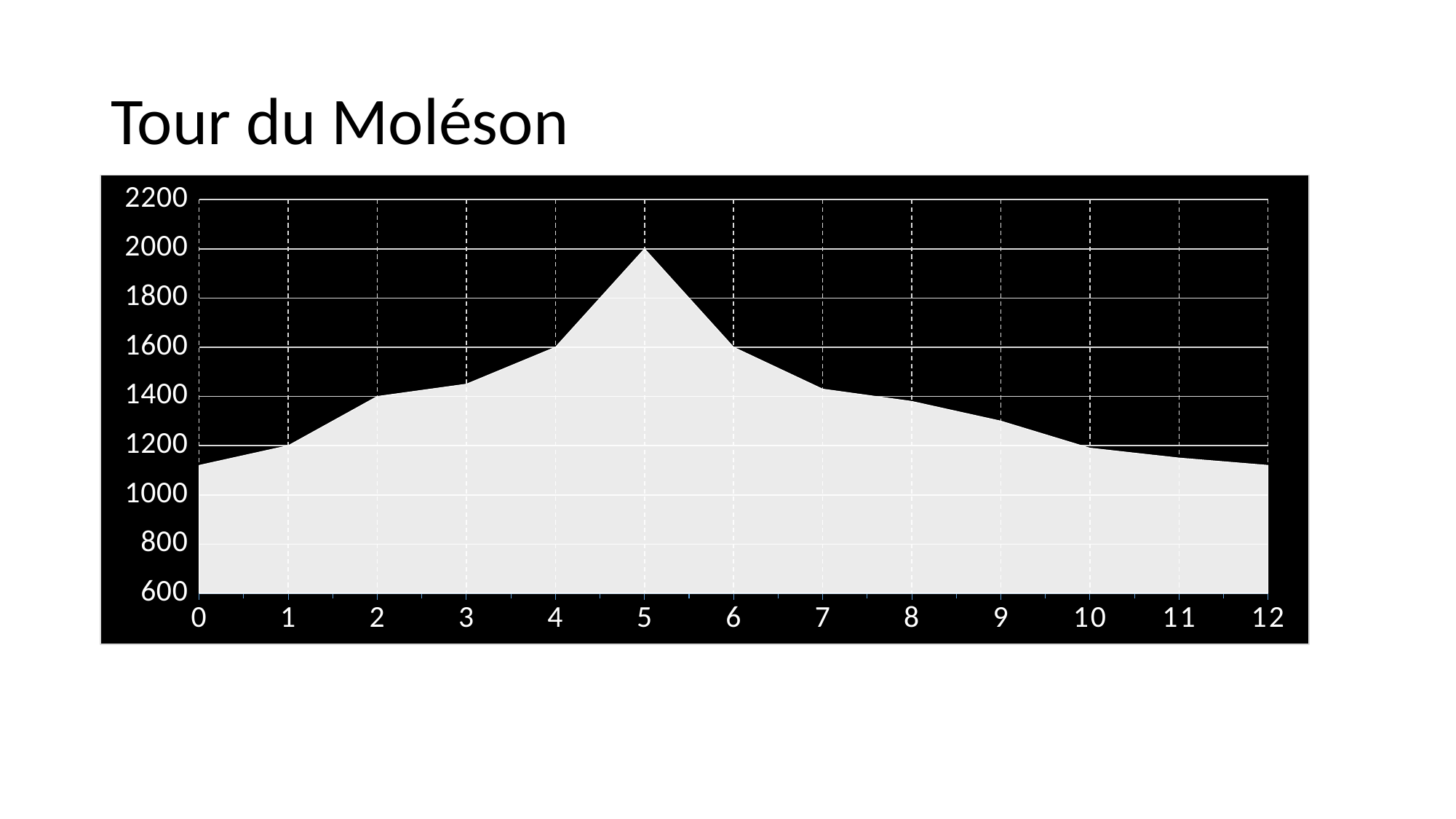

# Tour du Moléson

### Chart

| Category | Altitude |
|---|---|
| 0 | 1120.0 |
| 1 | 1200.0 |
| 2 | 1400.0 |
| 3 | 1450.0 |
| 4 | 1600.0 |
| 5 | 2000.0 |
| 6 | 1600.0 |
| 7 | 1430.0 |
| 8 | 1380.0 |
| 9 | 1300.0 |
| 10 | 1190.0 |
| 11 | 1150.0 |
| 12 | 1120.0 |